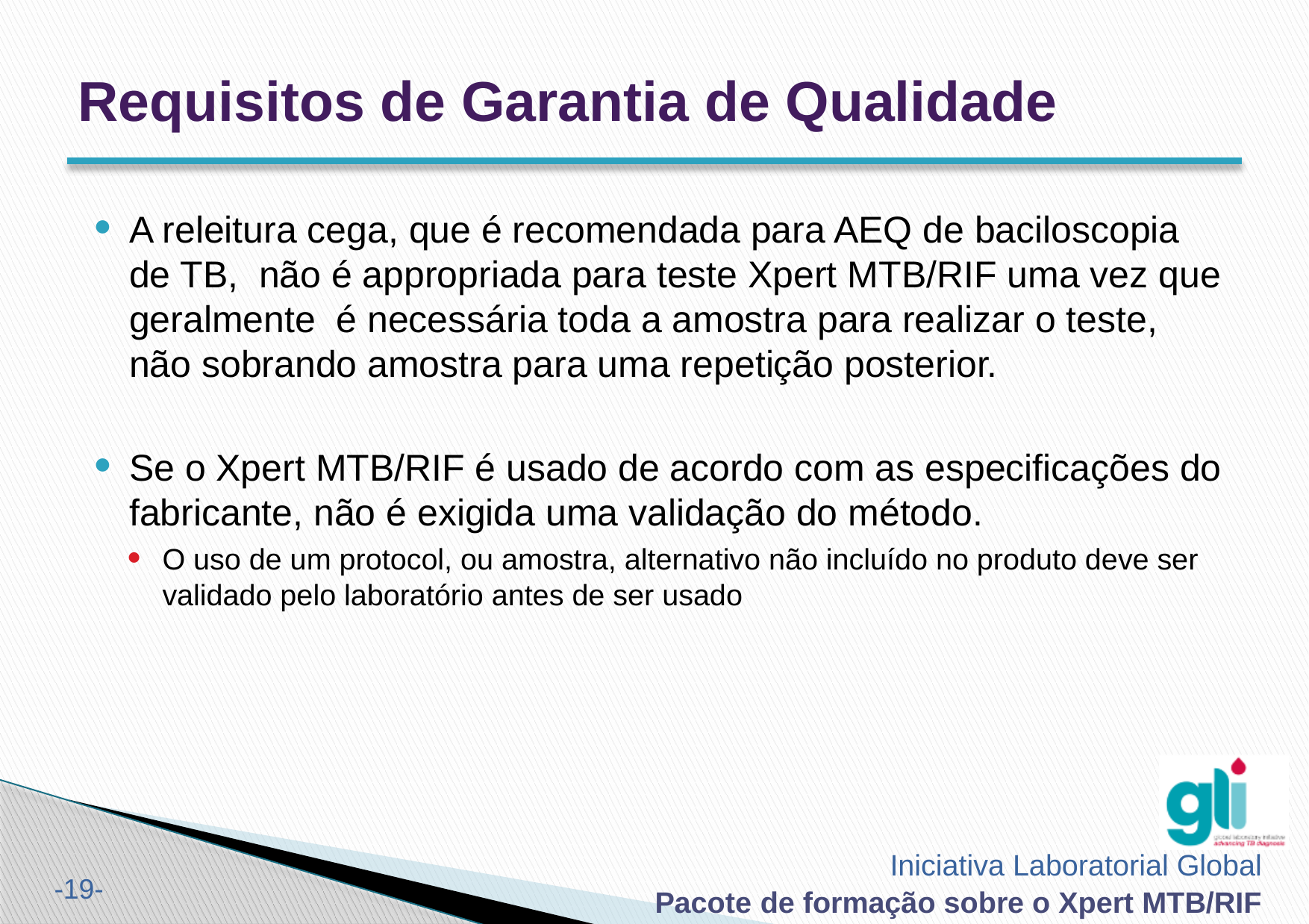

# Requisitos de Garantia de Qualidade
A releitura cega, que é recomendada para AEQ de baciloscopia de TB,  não é appropriada para teste Xpert MTB/RIF uma vez que geralmente  é necessária toda a amostra para realizar o teste, não sobrando amostra para uma repetição posterior.

Se o Xpert MTB/RIF é usado de acordo com as especificações do fabricante, não é exigida uma validação do método.
O uso de um protocol, ou amostra, alternativo não incluído no produto deve ser validado pelo laboratório antes de ser usado